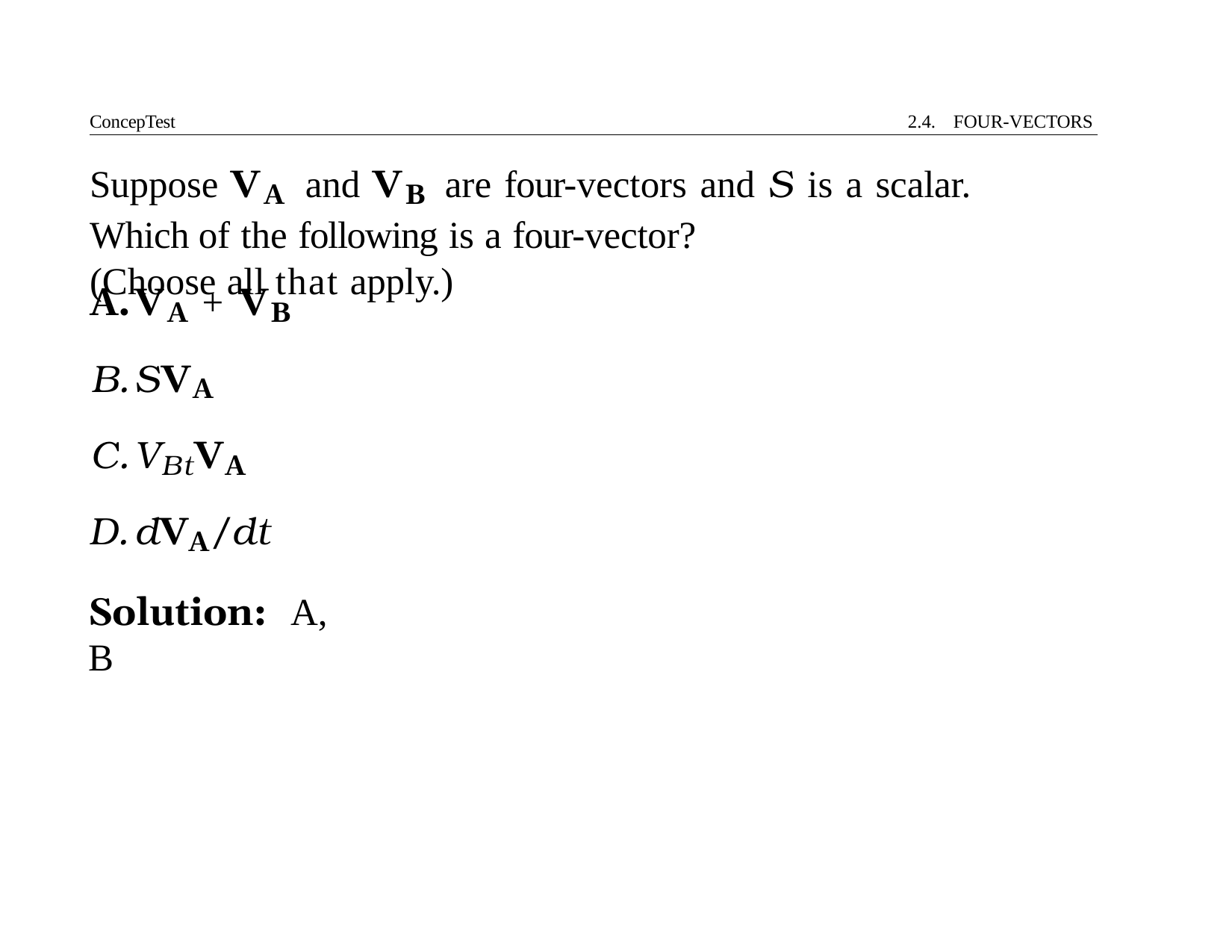

ConcepTest	2.4.  FOUR-VECTORS

# Suppose VA and VB are four-vectors and S is a scalar.	Which of the following is a four-vector?	(Choose all that apply.)
VA + VB
SVA
VBtVA
dVA/dt
Solution:	A, B